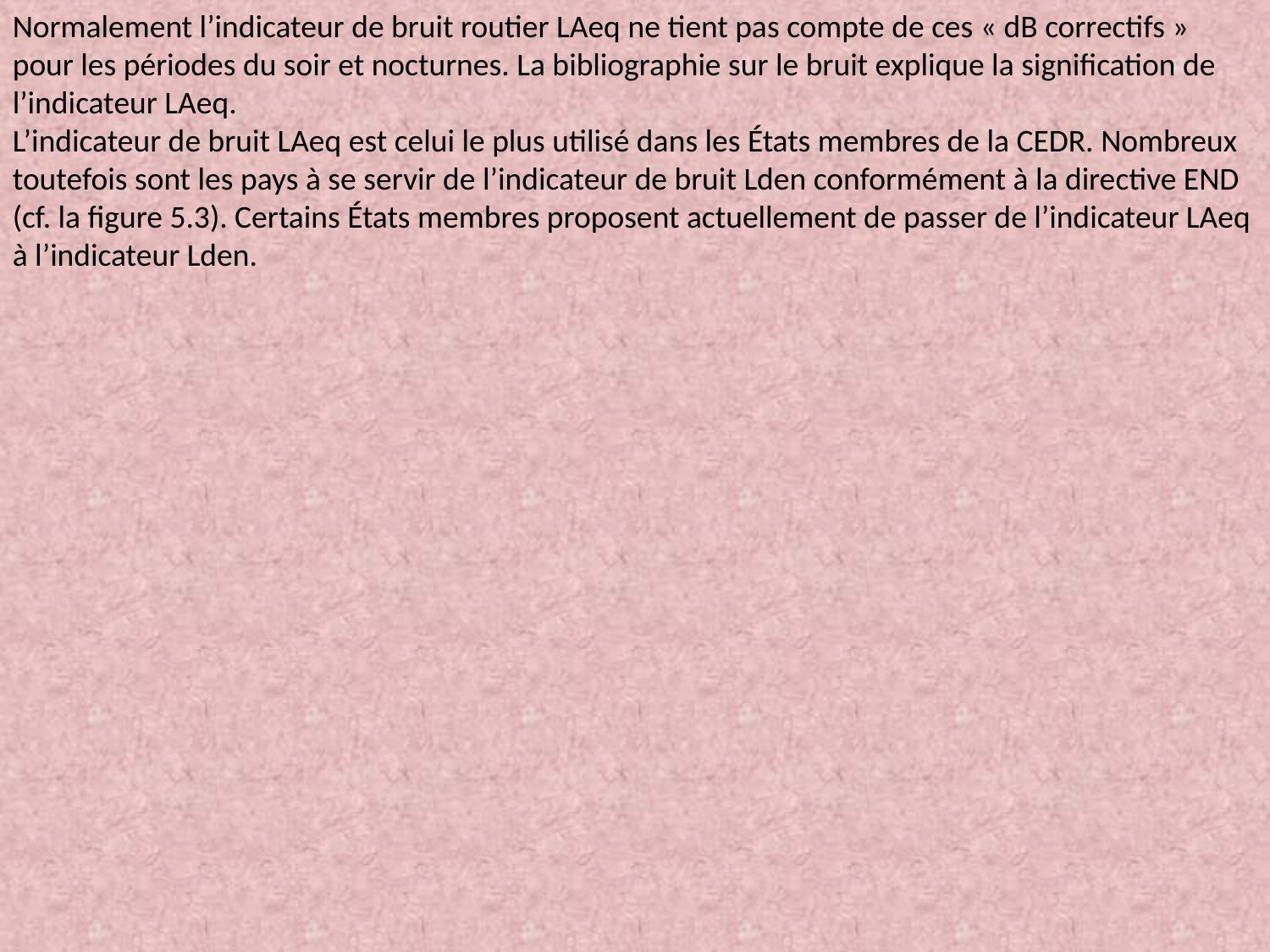

Normalement l’indicateur de bruit routier LAeq ne tient pas compte de ces « dB correctifs » pour les périodes du soir et nocturnes. La bibliographie sur le bruit explique la signification de
l’indicateur LAeq.
L’indicateur de bruit LAeq est celui le plus utilisé dans les États membres de la CEDR. Nombreux
toutefois sont les pays à se servir de l’indicateur de bruit Lden conformément à la directive END
(cf. la figure 5.3). Certains États membres proposent actuellement de passer de l’indicateur LAeq
à l’indicateur Lden.